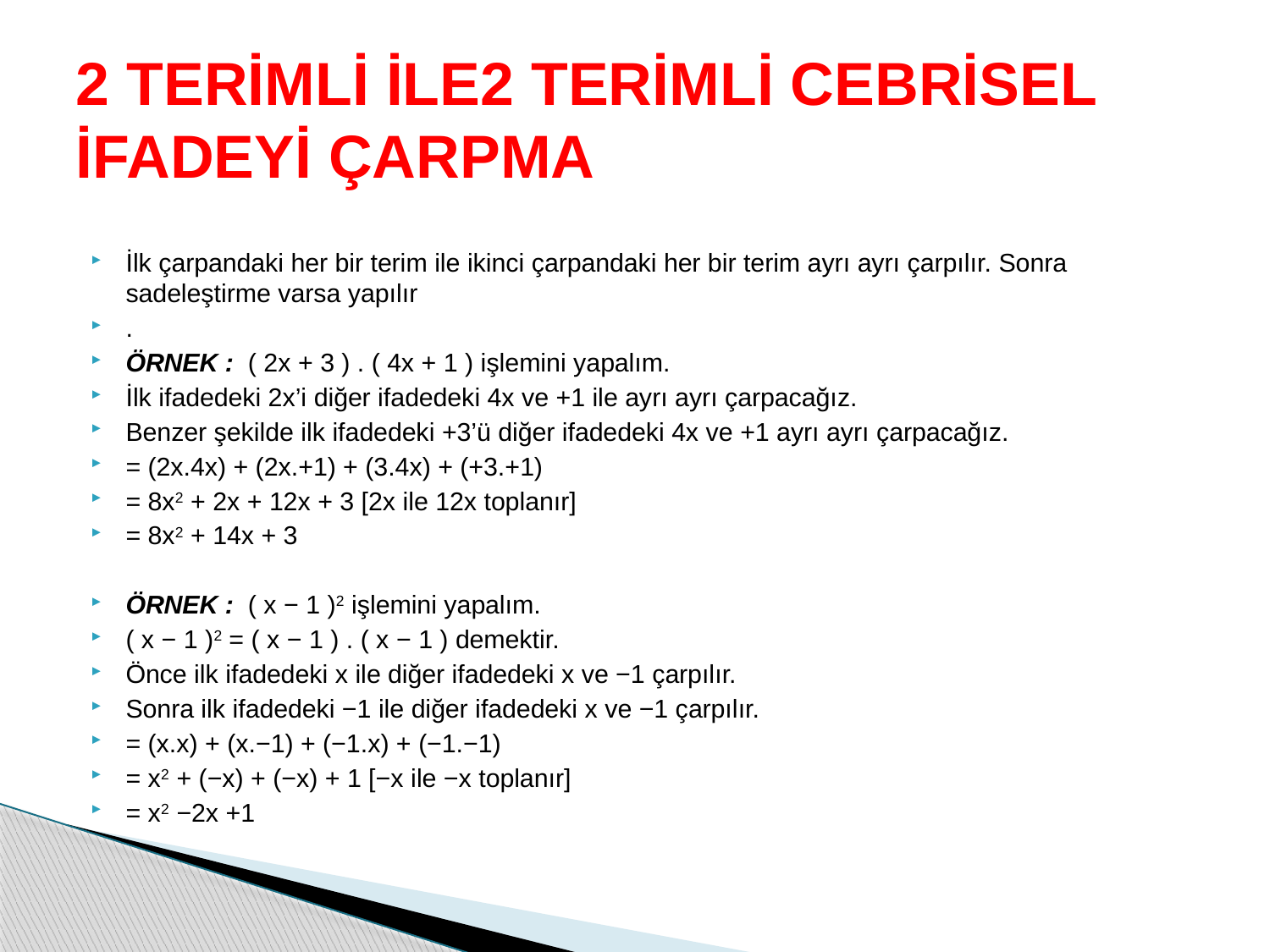

# 2 TERİMLİ İLE2 TERİMLİ CEBRİSEL İFADEYİ ÇARPMA

İlk çarpandaki her bir terim ile ikinci çarpandaki her bir terim ayrı ayrı çarpılır. Sonra sadeleştirme varsa yapılır
.
ÖRNEK :  ( 2x + 3 ) . ( 4x + 1 ) işlemini yapalım.
İlk ifadedeki 2x’i diğer ifadedeki 4x ve +1 ile ayrı ayrı çarpacağız.
Benzer şekilde ilk ifadedeki +3’ü diğer ifadedeki 4x ve +1 ayrı ayrı çarpacağız.
= (2x.4x) + (2x.+1) + (3.4x) + (+3.+1)
= 8x2 + 2x + 12x + 3 [2x ile 12x toplanır]
= 8x2 + 14x + 3

ÖRNEK :  ( x − 1 )2 işlemini yapalım.
( x − 1 )2 = ( x − 1 ) . ( x − 1 ) demektir.
Önce ilk ifadedeki x ile diğer ifadedeki x ve −1 çarpılır.
Sonra ilk ifadedeki −1 ile diğer ifadedeki x ve −1 çarpılır.
= (x.x) + (x.−1) + (−1.x) + (−1.−1)
= x2 + (−x) + (−x) + 1 [−x ile −x toplanır]
= x2 −2x +1